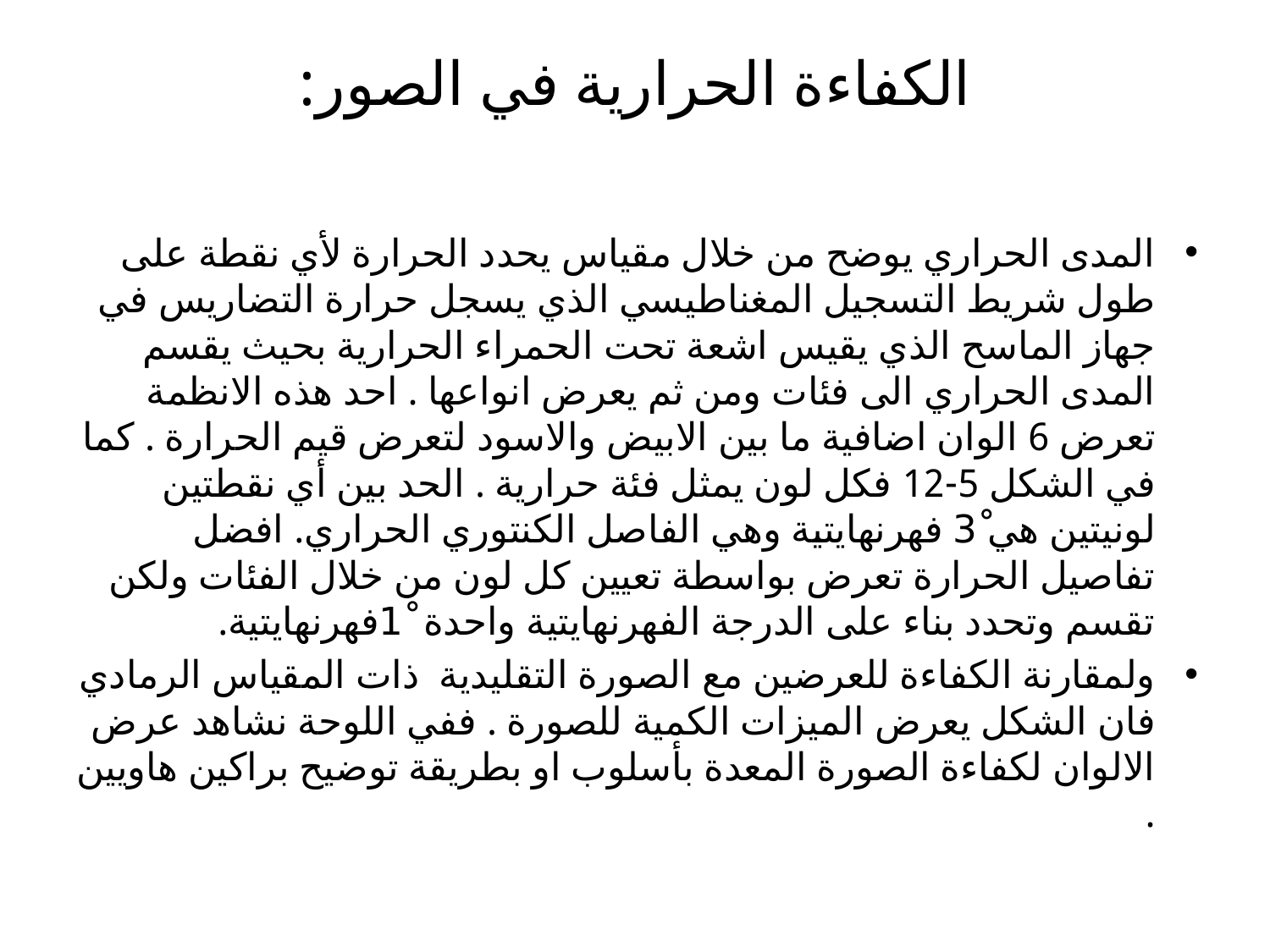

# الكفاءة الحرارية في الصور:
المدى الحراري يوضح من خلال مقياس يحدد الحرارة لأي نقطة على طول شريط التسجيل المغناطيسي الذي يسجل حرارة التضاريس في جهاز الماسح الذي يقيس اشعة تحت الحمراء الحرارية بحيث يقسم المدى الحراري الى فئات ومن ثم يعرض انواعها . احد هذه الانظمة تعرض 6 الوان اضافية ما بين الابيض والاسود لتعرض قيم الحرارة . كما في الشكل 5-12 فكل لون يمثل فئة حرارية . الحد بين أي نقطتين لونيتين هي 3ْ فهرنهايتية وهي الفاصل الكنتوري الحراري. افضل تفاصيل الحرارة تعرض بواسطة تعيين كل لون من خلال الفئات ولكن تقسم وتحدد بناء على الدرجة الفهرنهايتية واحدة  1ْفهرنهايتية.
ولمقارنة الكفاءة للعرضين مع الصورة التقليدية  ذات المقياس الرمادي فان الشكل يعرض الميزات الكمية للصورة . ففي اللوحة نشاهد عرض الالوان لكفاءة الصورة المعدة بأسلوب او بطريقة توضيح براكين هاويين .